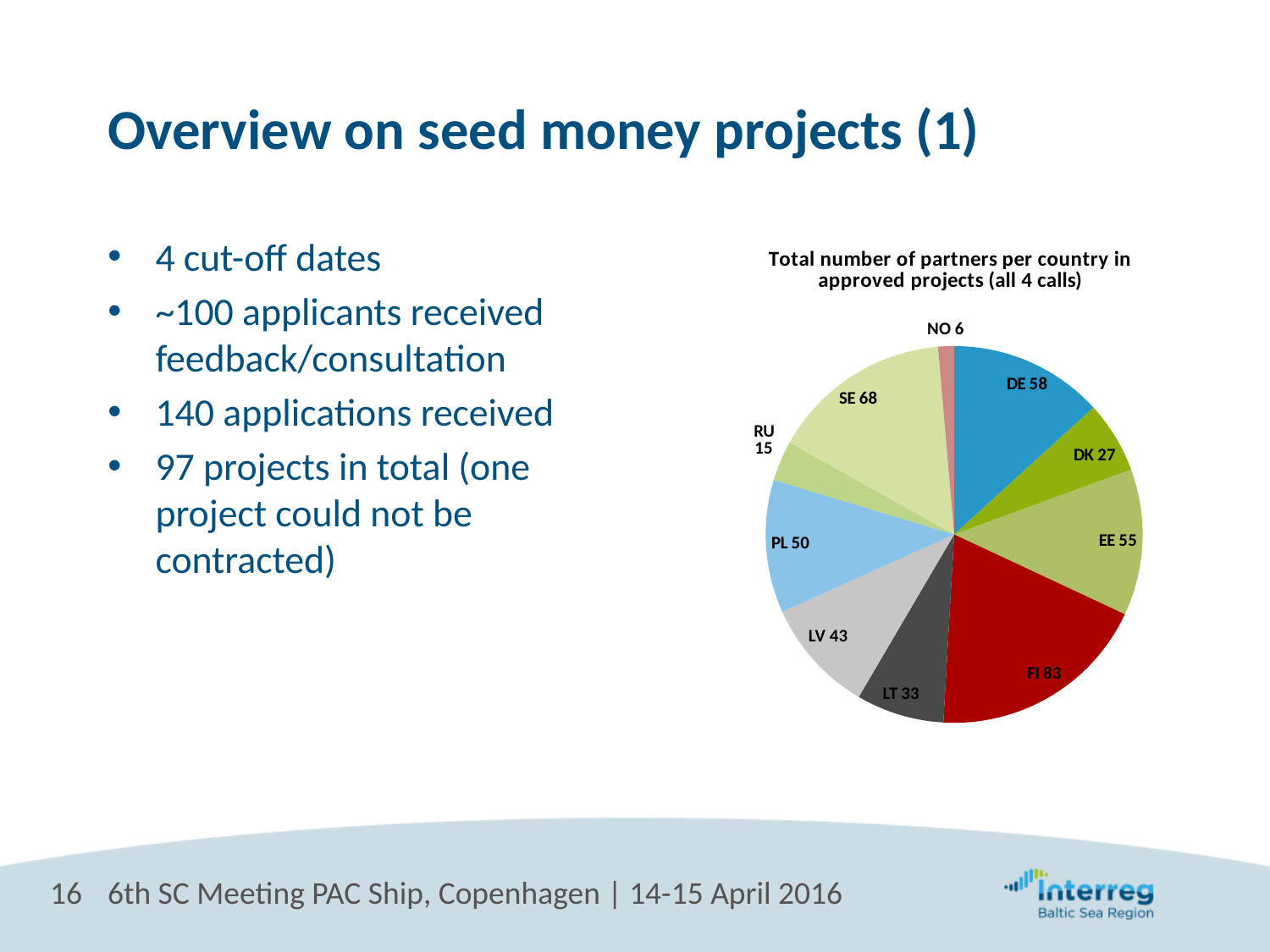

# Overview on seed money projects (1)
4 cut-off dates
~100 applicants received feedback/consultation
140 applications received
97 projects in total (one project could not be contracted)

### Chart: Total number of partners per country in approved projects (all 4 calls)

| Category |  |
|---|---|
| DE | 58.0 |
| DK | 27.0 |
| EE | 55.0 |
| FI | 83.0 |
| LT | 33.0 |
| LV | 43.0 |
| PL | 50.0 |
| RU | 15.0 |
| SE | 68.0 |
| NO | 6.0 |
16
6th SC Meeting PAC Ship, Copenhagen | 14-15 April 2016